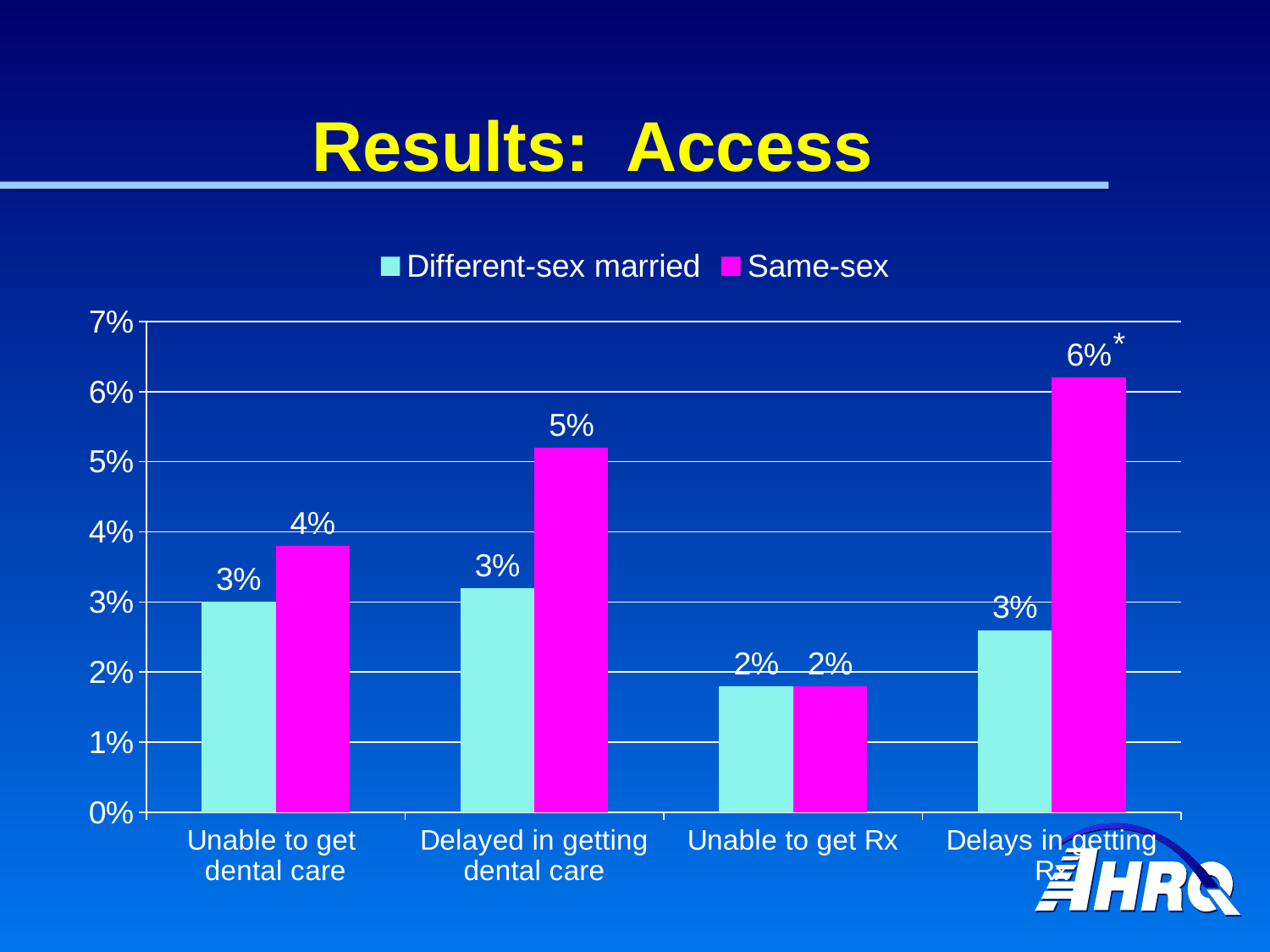

# Results:  Access

### Chart

| Category | Different-sex married | Same-sex |
|---|---|---|
| Unable to get
dental care | 0.03 | 0.038 |
| Delayed in getting dental care | 0.032 | 0.052 |
| Unable to get Rx | 0.018 | 0.018 |
| Delays in getting Rx | 0.026 | 0.062 |
*